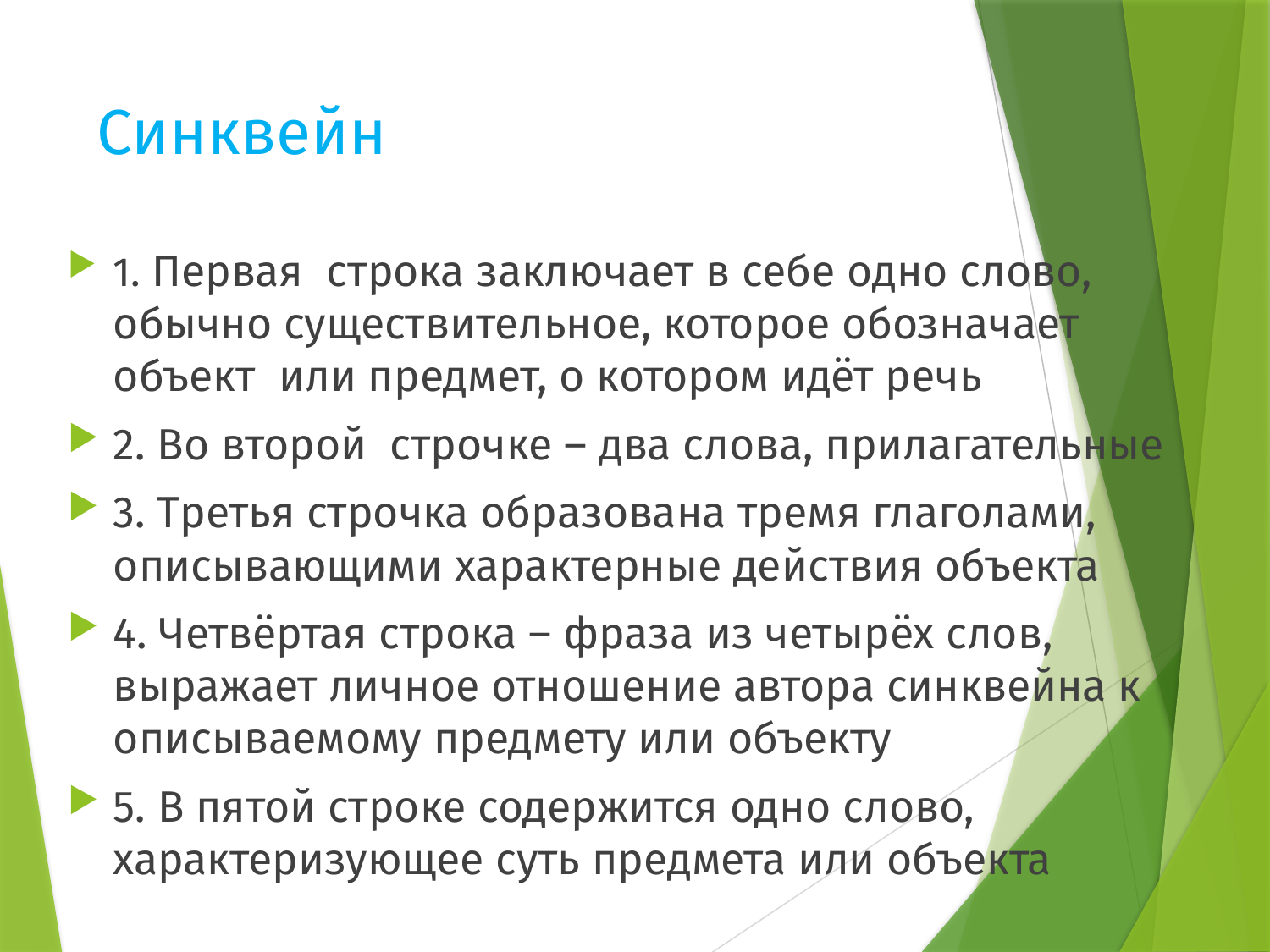

# Синквейн
1. Первая  строка заключает в себе одно слово, обычно существительное, которое обозначает объект  или предмет, о котором идёт речь
2. Во второй  строчке – два слова, прилагательные
3. Третья строчка образована тремя глаголами, описывающими характерные действия объекта
4. Четвёртая строка – фраза из четырёх слов, выражает личное отношение автора синквейна к описываемому предмету или объекту
5. В пятой строке содержится одно слово, характеризующее суть предмета или объекта